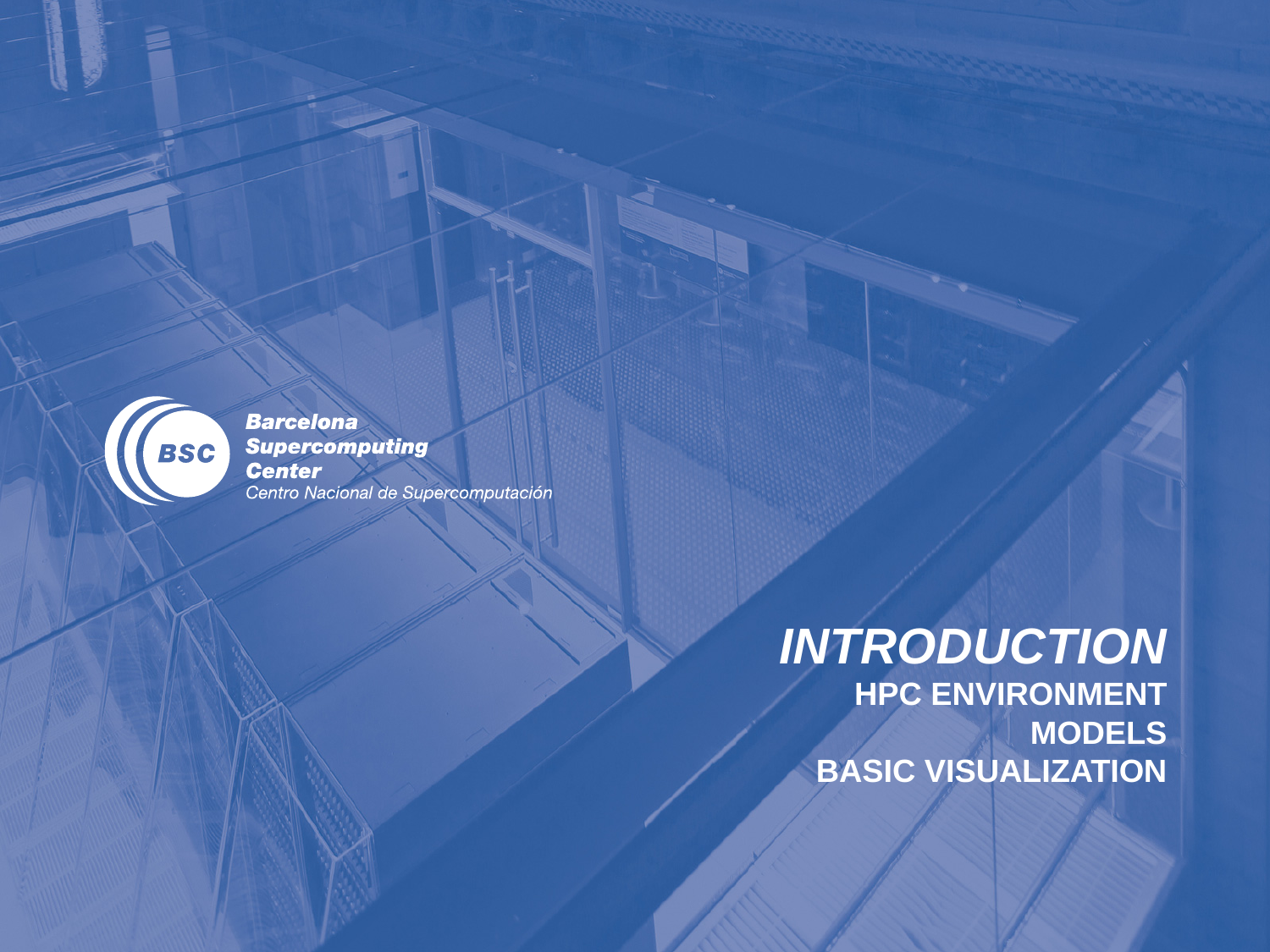

# Introduction HPC environment models Basic visualization